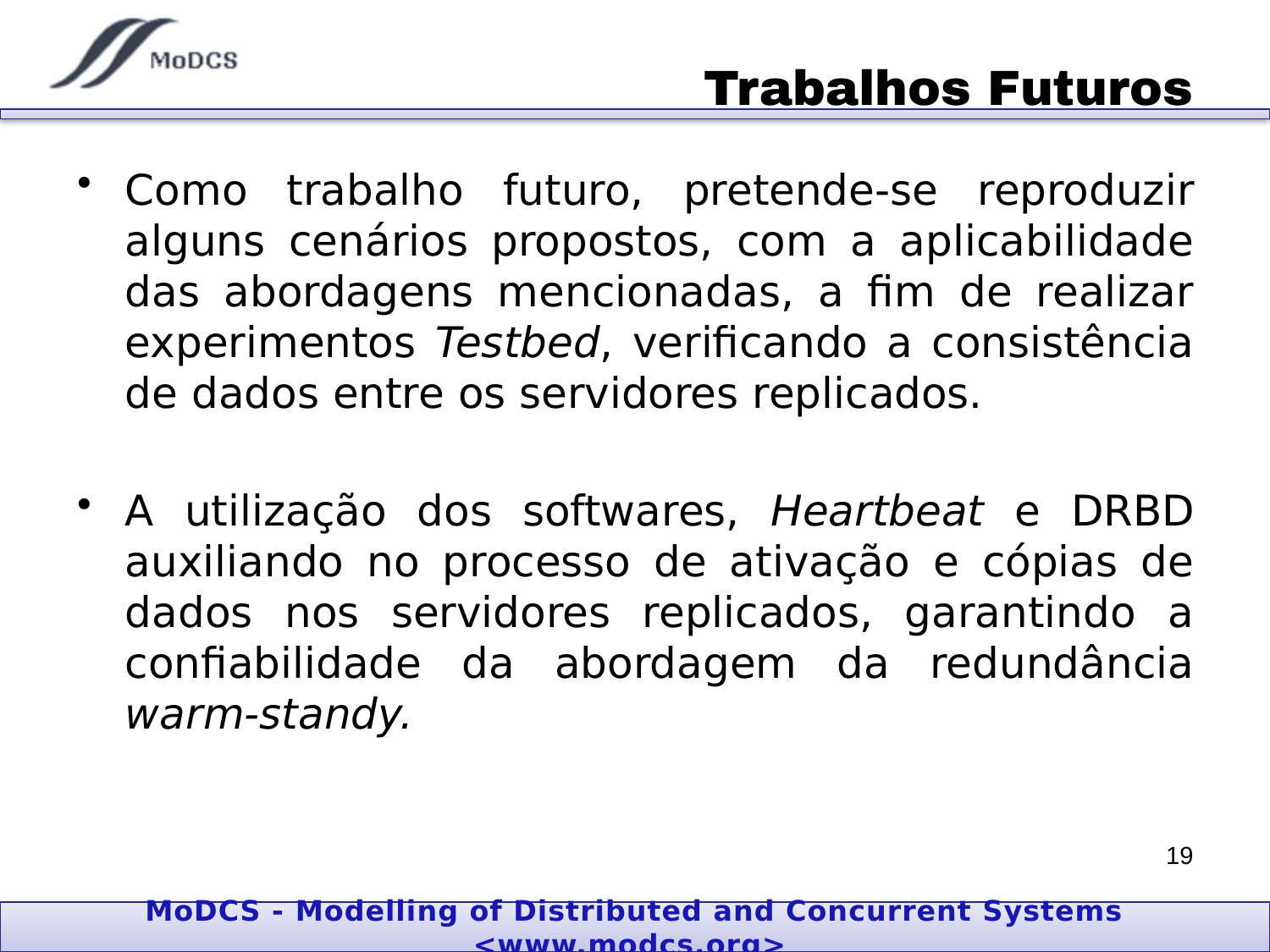

# Trabalhos Futuros
Como trabalho futuro, pretende-se reproduzir alguns cenários propostos, com a aplicabilidade das abordagens mencionadas, a fim de realizar experimentos Testbed, verificando a consistência de dados entre os servidores replicados.

A utilização dos softwares, Heartbeat e DRBD auxiliando no processo de ativação e cópias de dados nos servidores replicados, garantindo a confiabilidade da abordagem da redundância warm-standy.
19